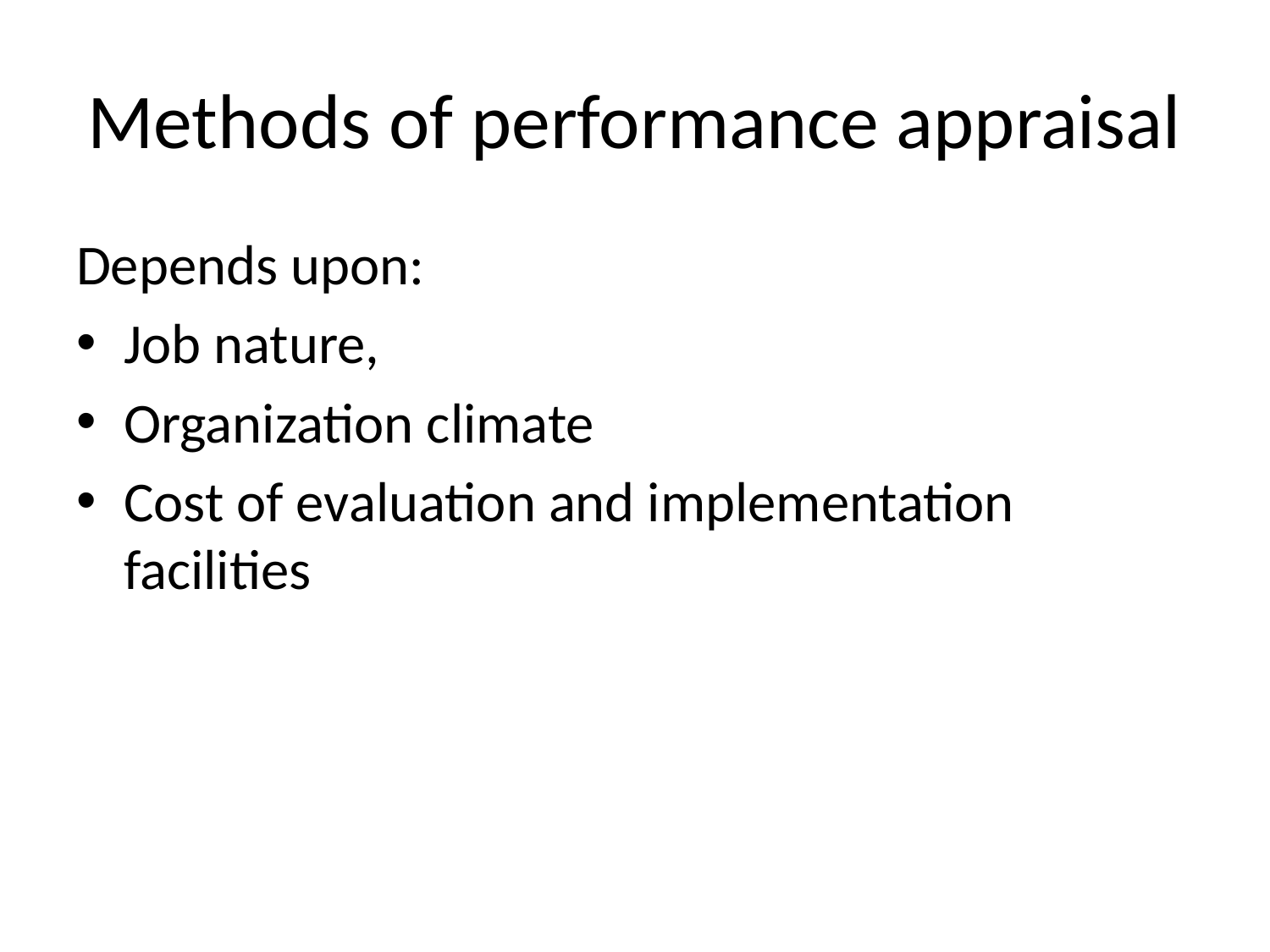

# Methods of performance appraisal
Depends upon:
Job nature,
Organization climate
Cost of evaluation and implementation facilities